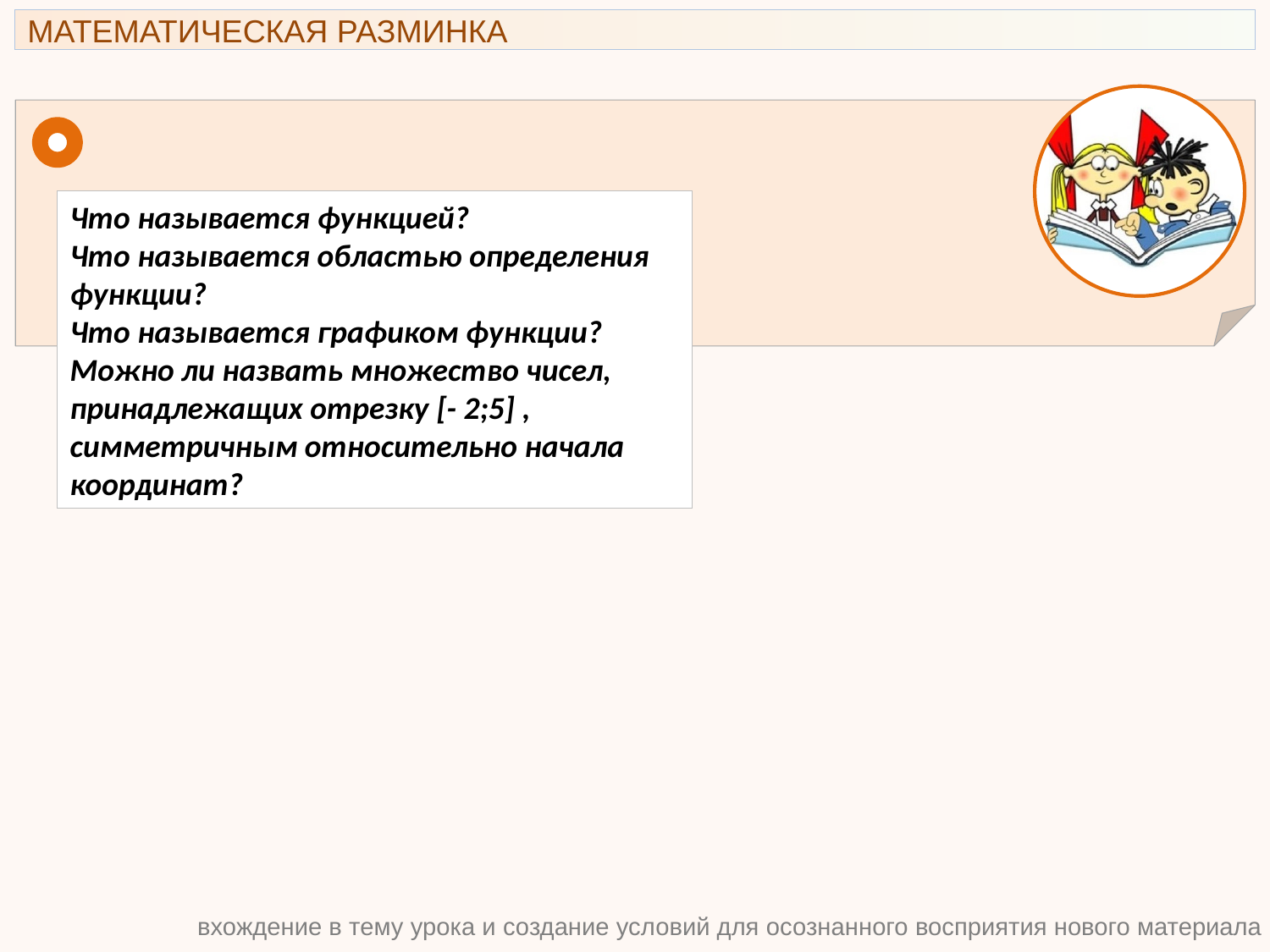

МАТЕМАТИЧЕСКАЯ РАЗМИНКА

Установите соответствие

Что называется функцией?
Что называется областью определения функции?
Что называется графиком функции?
Можно ли назвать множество чисел, принадлежащих отрезку [- 2;5] , симметричным относительно начала координат?
вхождение в тему урока и создание условий для осознанного восприятия нового материала